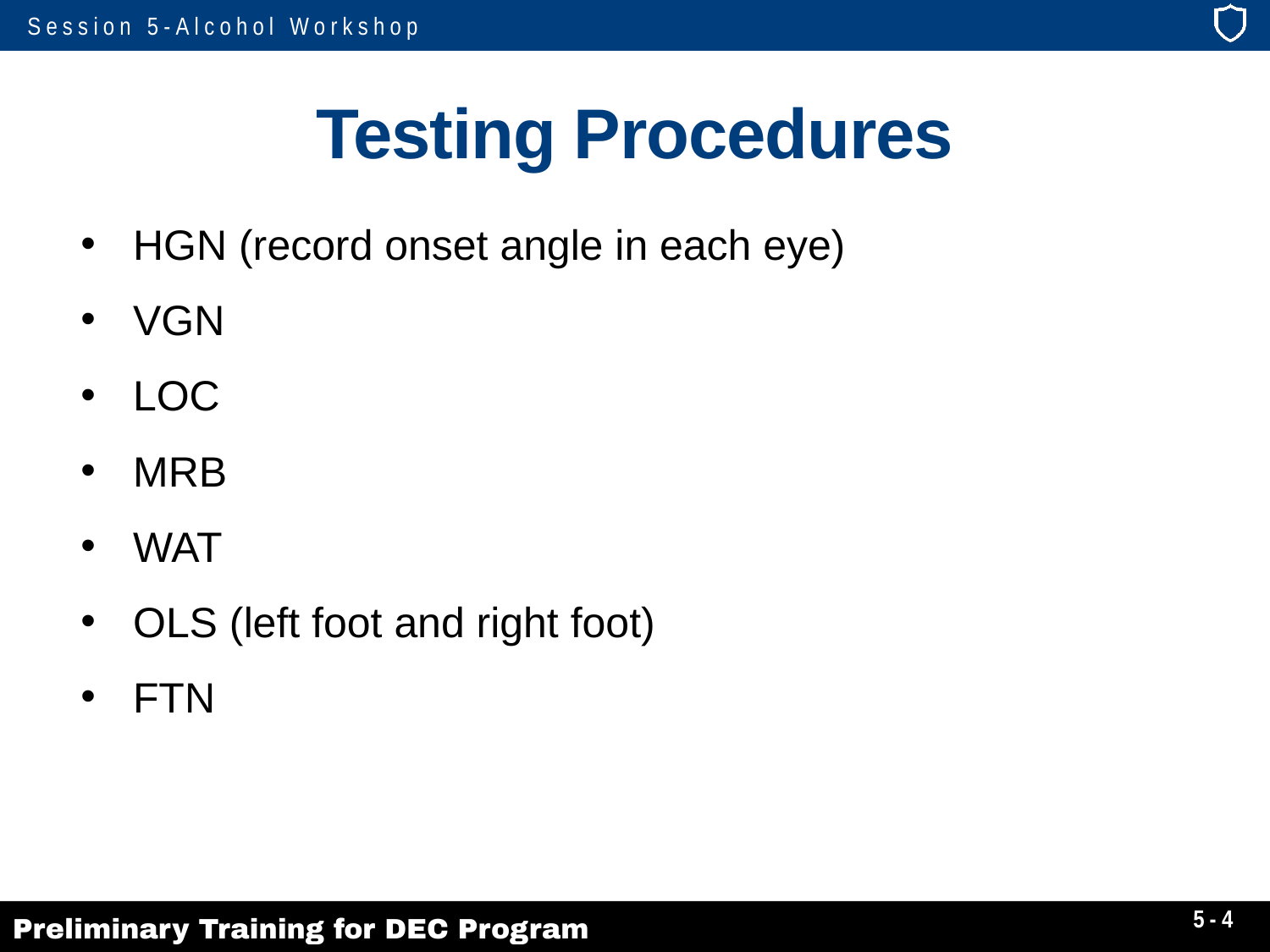

# Testing Procedures
HGN (record onset angle in each eye)
VGN
LOC
MRB
WAT
OLS (left foot and right foot)
FTN

5-4